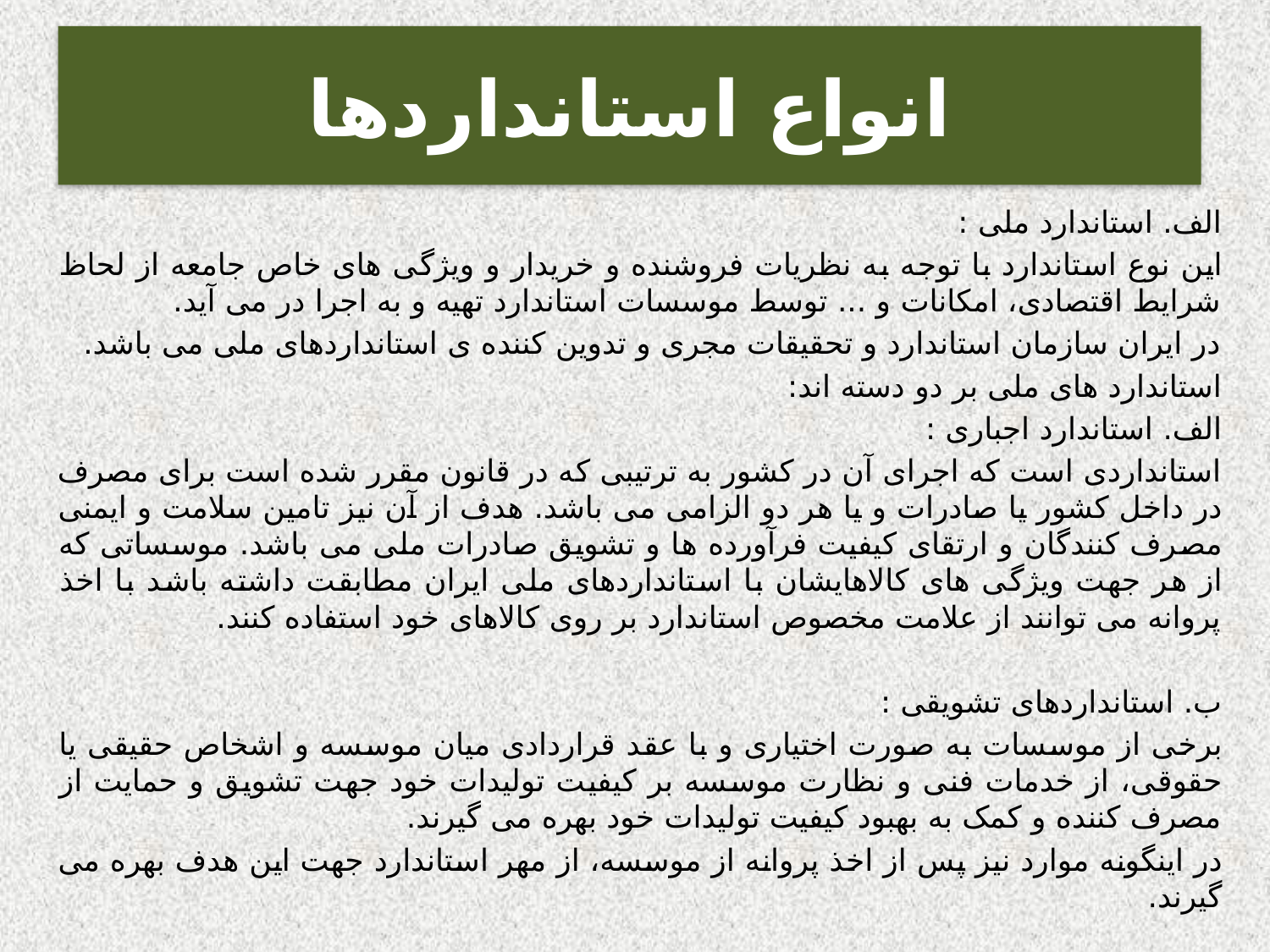

# انواع استانداردها
الف. استاندارد ملی :
این نوع استاندارد با توجه به نظریات فروشنده و خریدار و ویژگی های خاص جامعه از لحاظ شرایط اقتصادی، امکانات و ... توسط موسسات استاندارد تهیه و به اجرا در می آید.
در ایران سازمان استاندارد و تحقیقات مجری و تدوین کننده ی استانداردهای ملی می باشد.
استاندارد های ملی بر دو دسته اند:
الف. استاندارد اجباری :
استانداردی است که اجرای آن در کشور به ترتیبی که در قانون مقرر شده است برای مصرف در داخل کشور یا صادرات و یا هر دو الزامی می باشد. هدف از آن نیز تامین سلامت و ایمنی مصرف کنندگان و ارتقای کیفیت فرآورده ها و تشویق صادرات ملی می باشد. موسساتی که از هر جهت ویژگی های کالاهایشان با استانداردهای ملی ایران مطابقت داشته باشد با اخذ پروانه می توانند از علامت مخصوص استاندارد بر روی کالاهای خود استفاده کنند.

ب. استانداردهای تشویقی :
برخی از موسسات به صورت اختیاری و با عقد قراردادی میان موسسه و اشخاص حقیقی یا حقوقی، از خدمات فنی و نظارت موسسه بر کیفیت تولیدات خود جهت تشویق و حمایت از مصرف کننده و کمک به بهبود کیفیت تولیدات خود بهره می گیرند.
در اینگونه موارد نیز پس از اخذ پروانه از موسسه، از مهر استاندارد جهت این هدف بهره می گیرند.